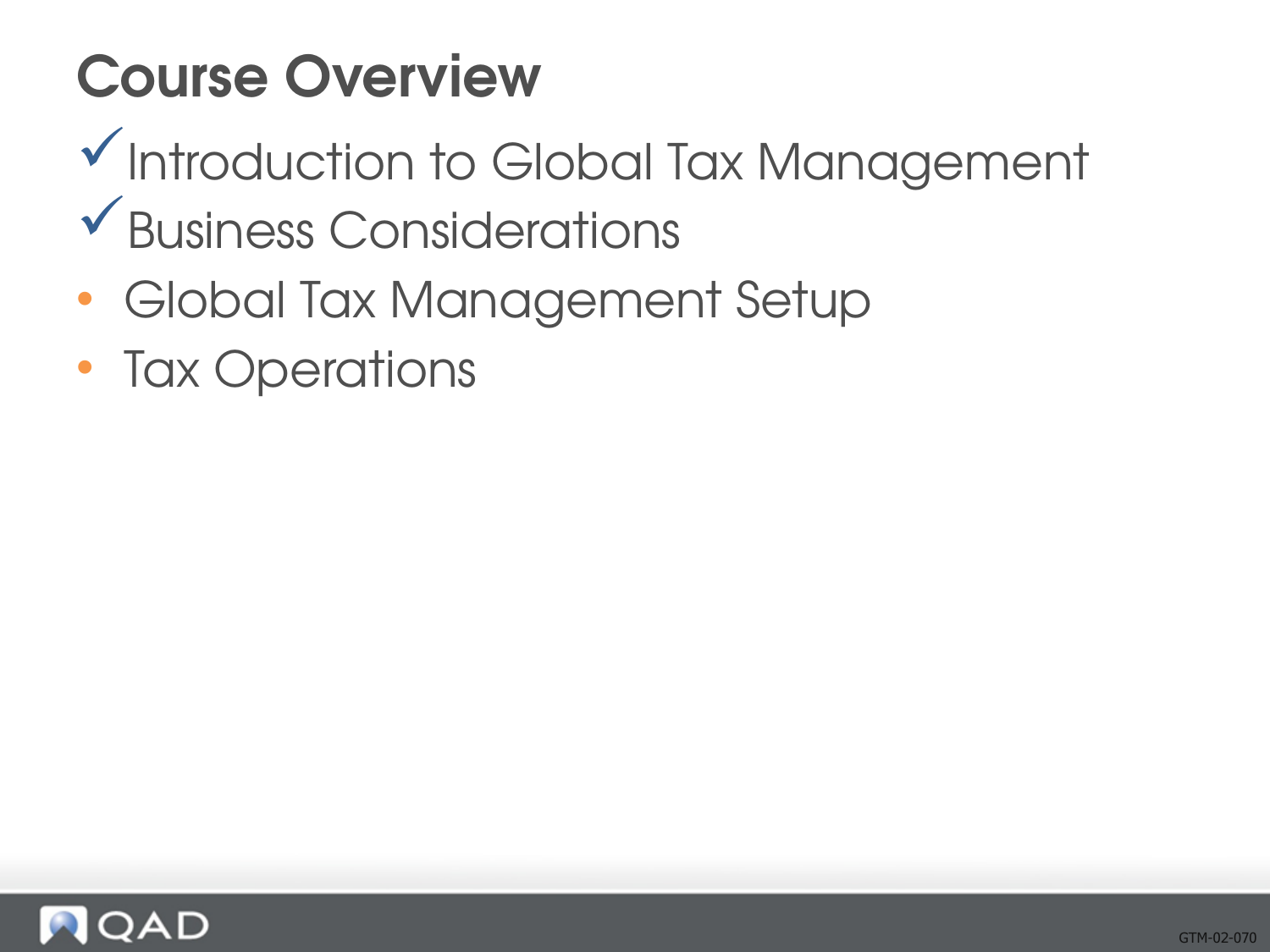

# Course Overview
Introduction to Global Tax Management
Business Considerations
Global Tax Management Setup
Tax Operations
GTM-02-070